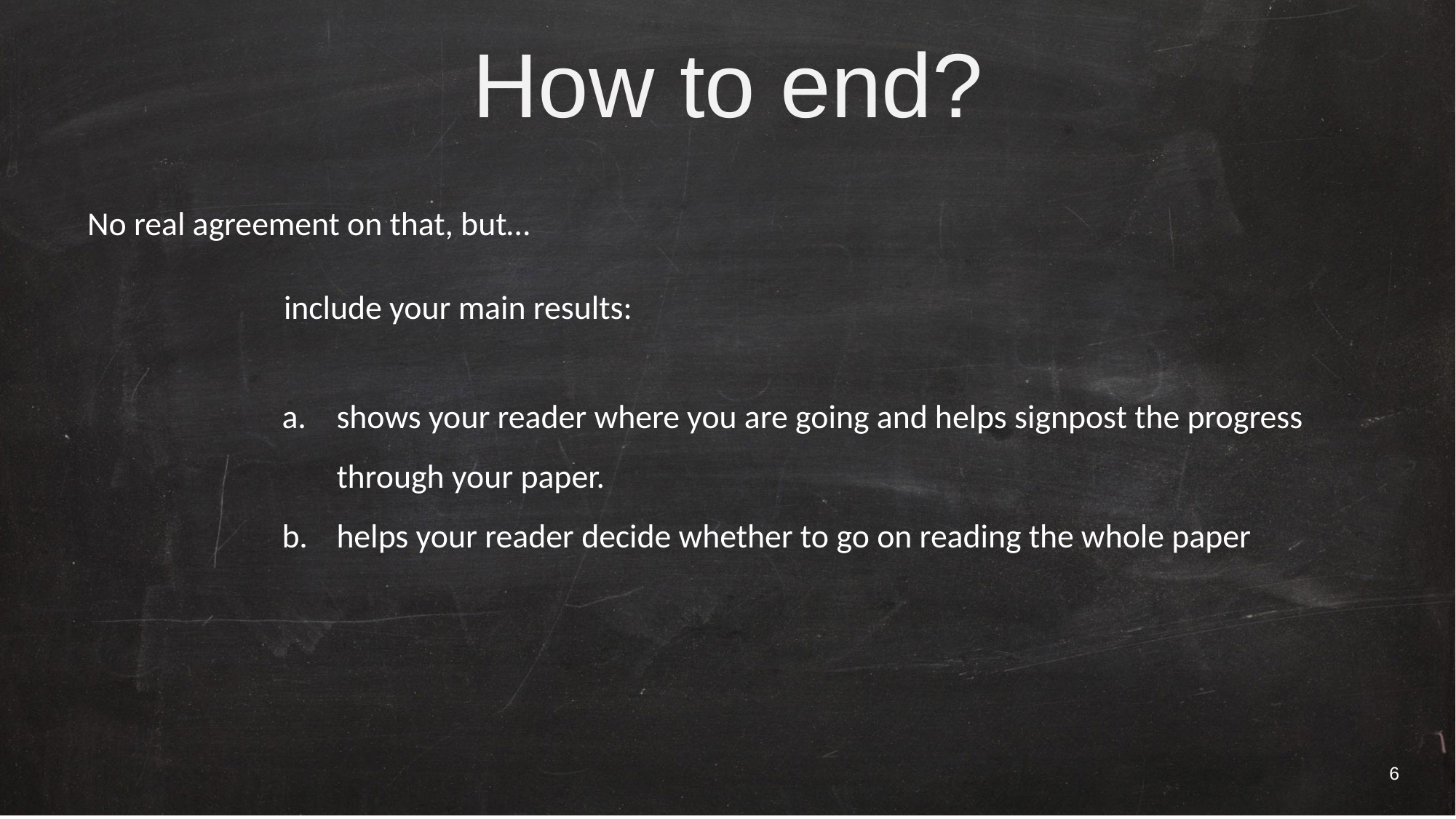

# How to end?
No real agreement on that, but…
include your main results:
shows your reader where you are going and helps signpost the progress through your paper.
helps your reader decide whether to go on reading the whole paper
6